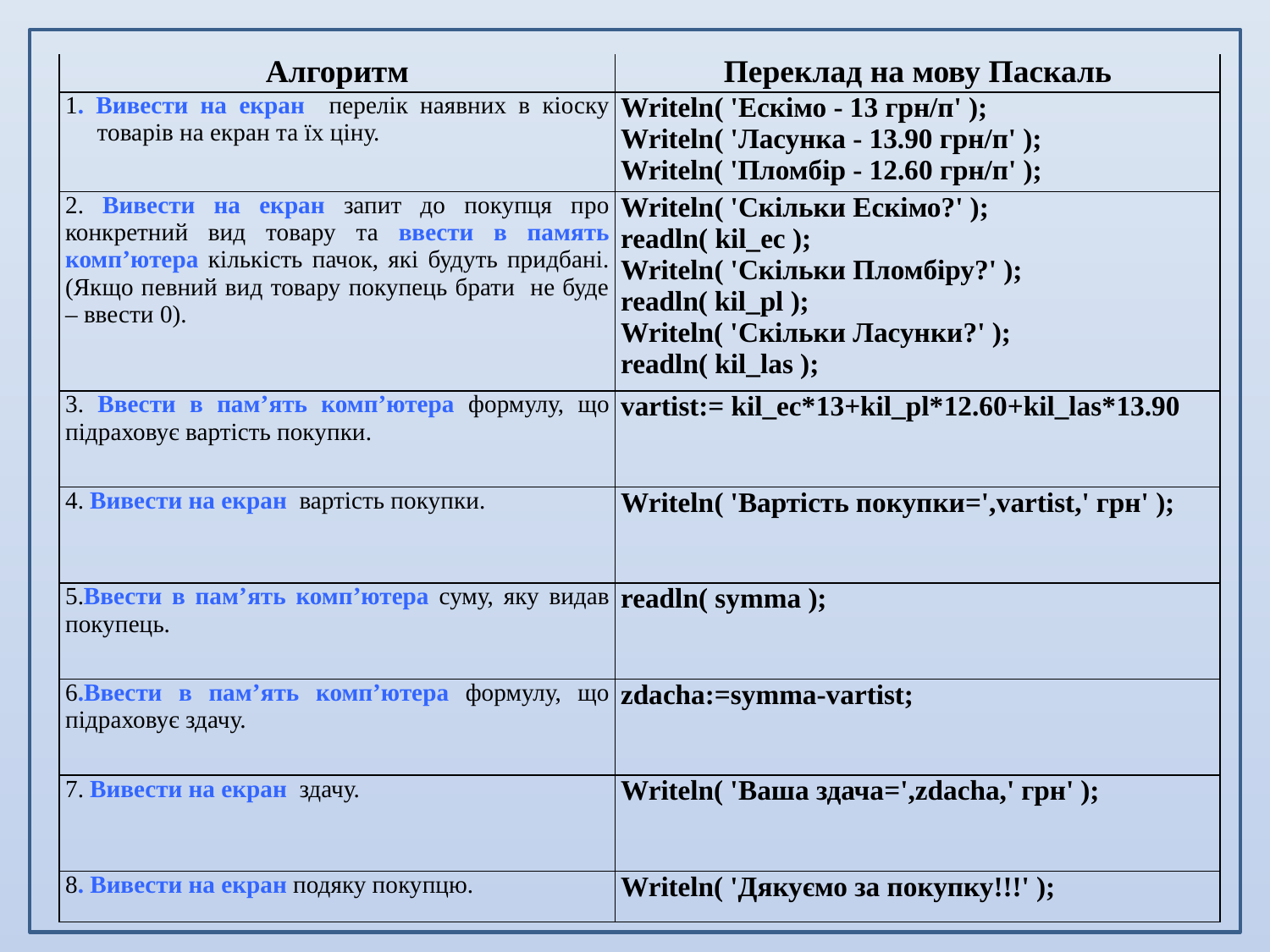

| Алгоритм | Переклад на мову Паскаль |
| --- | --- |
| 1. Вивести на екран перелік наявних в кіоску товарів на екран та їх ціну. | Writeln( 'Ескімо - 13 грн/п' ); Writeln( 'Ласунка - 13.90 грн/п' ); Writeln( 'Пломбір - 12.60 грн/п' ); |
| 2. Вивести на екран запит до покупця про конкретний вид товару та ввести в память комп’ютера кількість пачок, які будуть придбані.(Якщо певний вид товару покупець брати не буде – ввести 0). | Writeln( 'Скільки Ескімо?' ); readln( kil\_ec ); Writeln( 'Скільки Пломбіру?' ); readln( kil\_pl ); Writeln( 'Скільки Ласунки?' ); readln( kil\_las ); |
| 3. Ввести в пам’ять комп’ютера формулу, що підраховує вартість покупки. | vartist:= kil\_ec\*13+kil\_pl\*12.60+kil\_las\*13.90 |
| 4. Вивести на екран вартість покупки. | Writeln( 'Вартість покупки=',vartist,' грн' ); |
| 5.Ввести в пам’ять комп’ютера суму, яку видав покупець. | readln( symma ); |
| 6.Ввести в пам’ять комп’ютера формулу, що підраховує здачу. | zdacha:=symma-vartist; |
| 7. Вивести на екран здачу. | Writeln( 'Ваша здача=',zdacha,' грн' ); |
| 8. Вивести на екран подяку покупцю. | Writeln( 'Дякуємо за покупку!!!' ); |